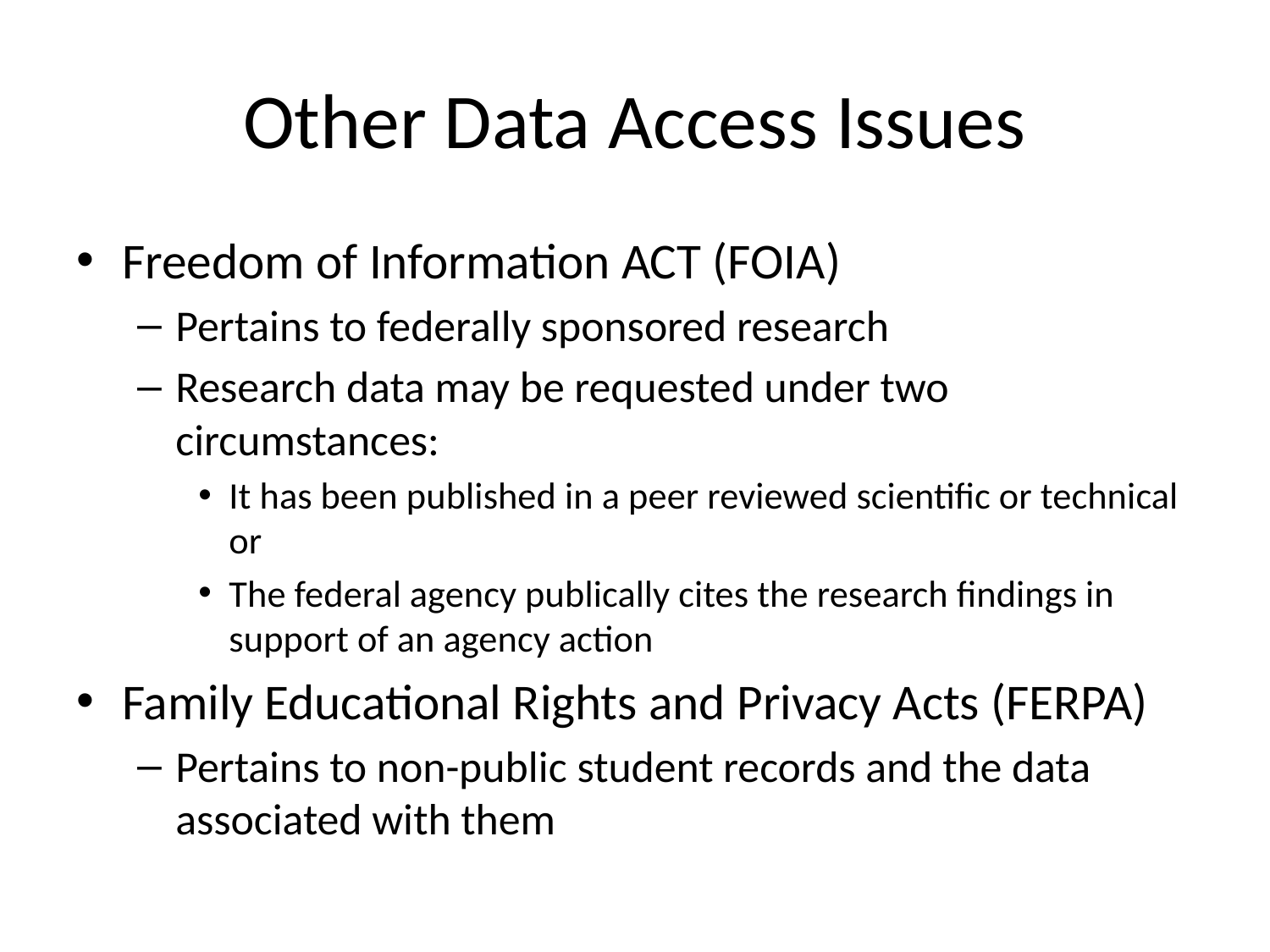

# Other Data Access Issues
Freedom of Information ACT (FOIA)
Pertains to federally sponsored research
Research data may be requested under two circumstances:
It has been published in a peer reviewed scientific or technical or
The federal agency publically cites the research findings in support of an agency action
Family Educational Rights and Privacy Acts (FERPA)
Pertains to non-public student records and the data associated with them